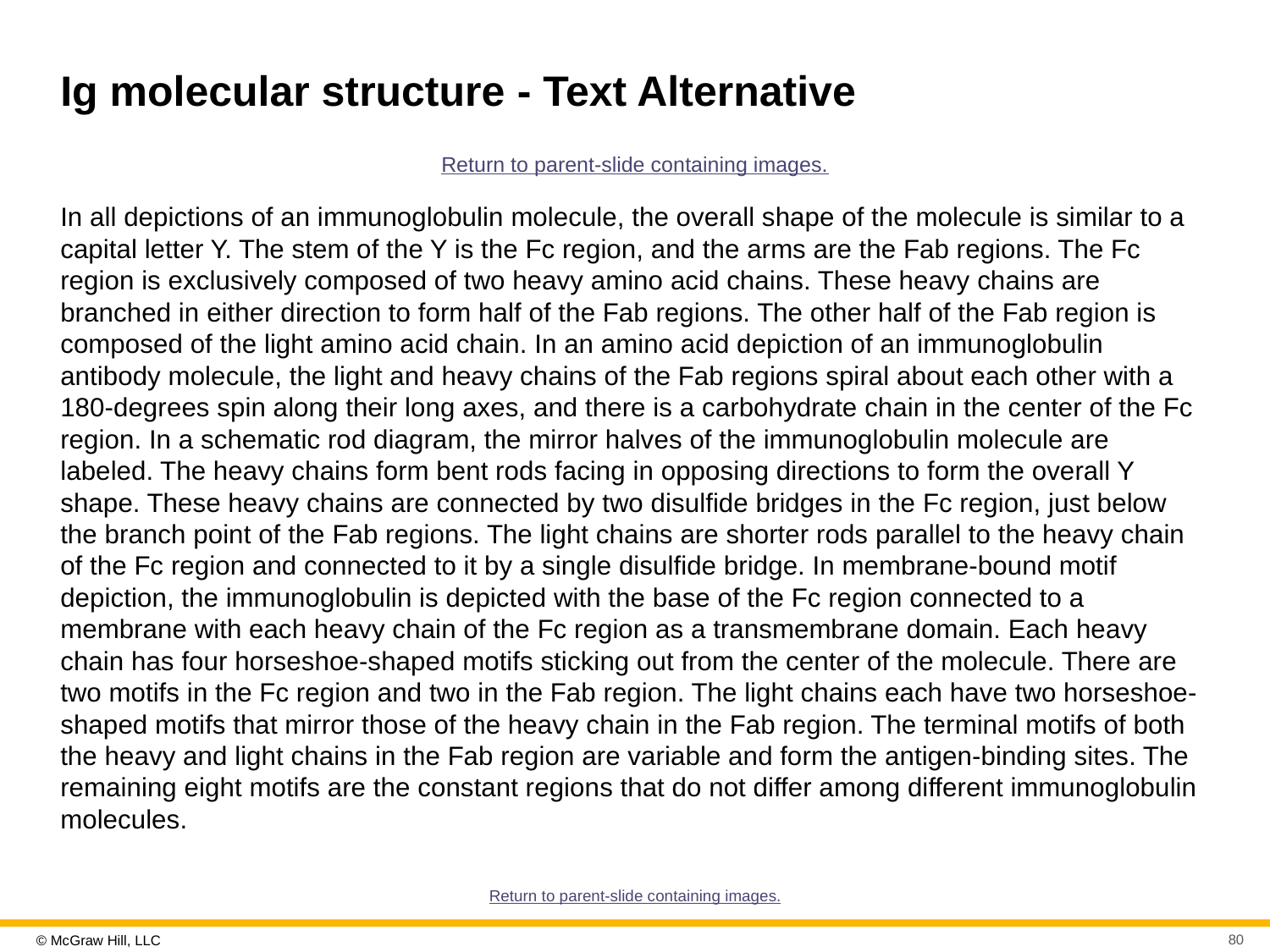

# Ig molecular structure - Text Alternative
Return to parent-slide containing images.
In all depictions of an immunoglobulin molecule, the overall shape of the molecule is similar to a capital letter Y. The stem of the Y is the Fc region, and the arms are the Fab regions. The Fc region is exclusively composed of two heavy amino acid chains. These heavy chains are branched in either direction to form half of the Fab regions. The other half of the Fab region is composed of the light amino acid chain. In an amino acid depiction of an immunoglobulin antibody molecule, the light and heavy chains of the Fab regions spiral about each other with a 180-degrees spin along their long axes, and there is a carbohydrate chain in the center of the Fc region. In a schematic rod diagram, the mirror halves of the immunoglobulin molecule are labeled. The heavy chains form bent rods facing in opposing directions to form the overall Y shape. These heavy chains are connected by two disulfide bridges in the Fc region, just below the branch point of the Fab regions. The light chains are shorter rods parallel to the heavy chain of the Fc region and connected to it by a single disulfide bridge. In membrane-bound motif depiction, the immunoglobulin is depicted with the base of the Fc region connected to a membrane with each heavy chain of the Fc region as a transmembrane domain. Each heavy chain has four horseshoe-shaped motifs sticking out from the center of the molecule. There are two motifs in the Fc region and two in the Fab region. The light chains each have two horseshoe-shaped motifs that mirror those of the heavy chain in the Fab region. The terminal motifs of both the heavy and light chains in the Fab region are variable and form the antigen-binding sites. The remaining eight motifs are the constant regions that do not differ among different immunoglobulin molecules.
Return to parent-slide containing images.
80